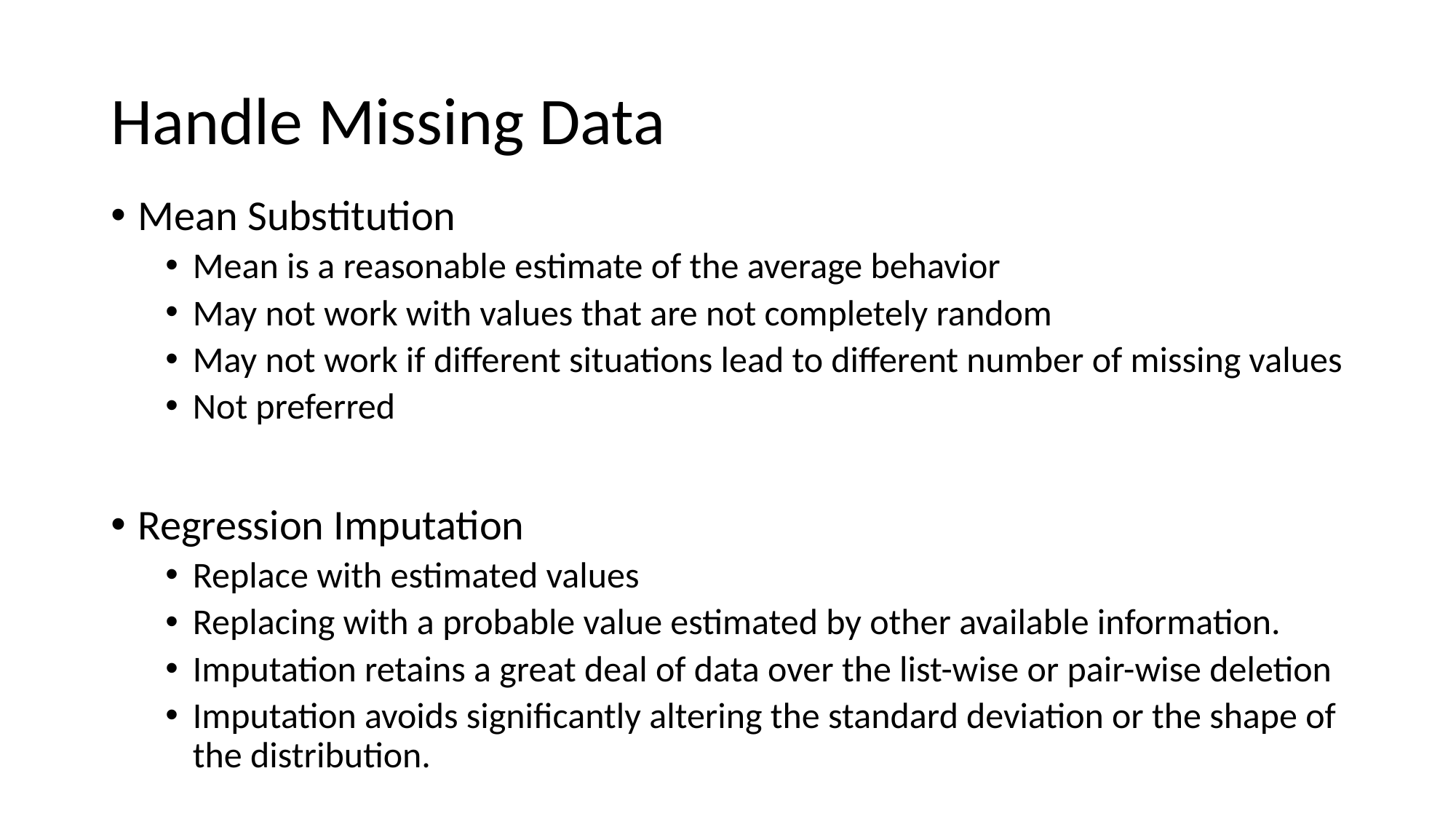

# Handle Missing Data
Mean Substitution
Mean is a reasonable estimate of the average behavior
May not work with values that are not completely random
May not work if different situations lead to different number of missing values
Not preferred

Regression Imputation
Replace with estimated values
Replacing with a probable value estimated by other available information.
Imputation retains a great deal of data over the list-wise or pair-wise deletion
Imputation avoids significantly altering the standard deviation or the shape of the distribution.